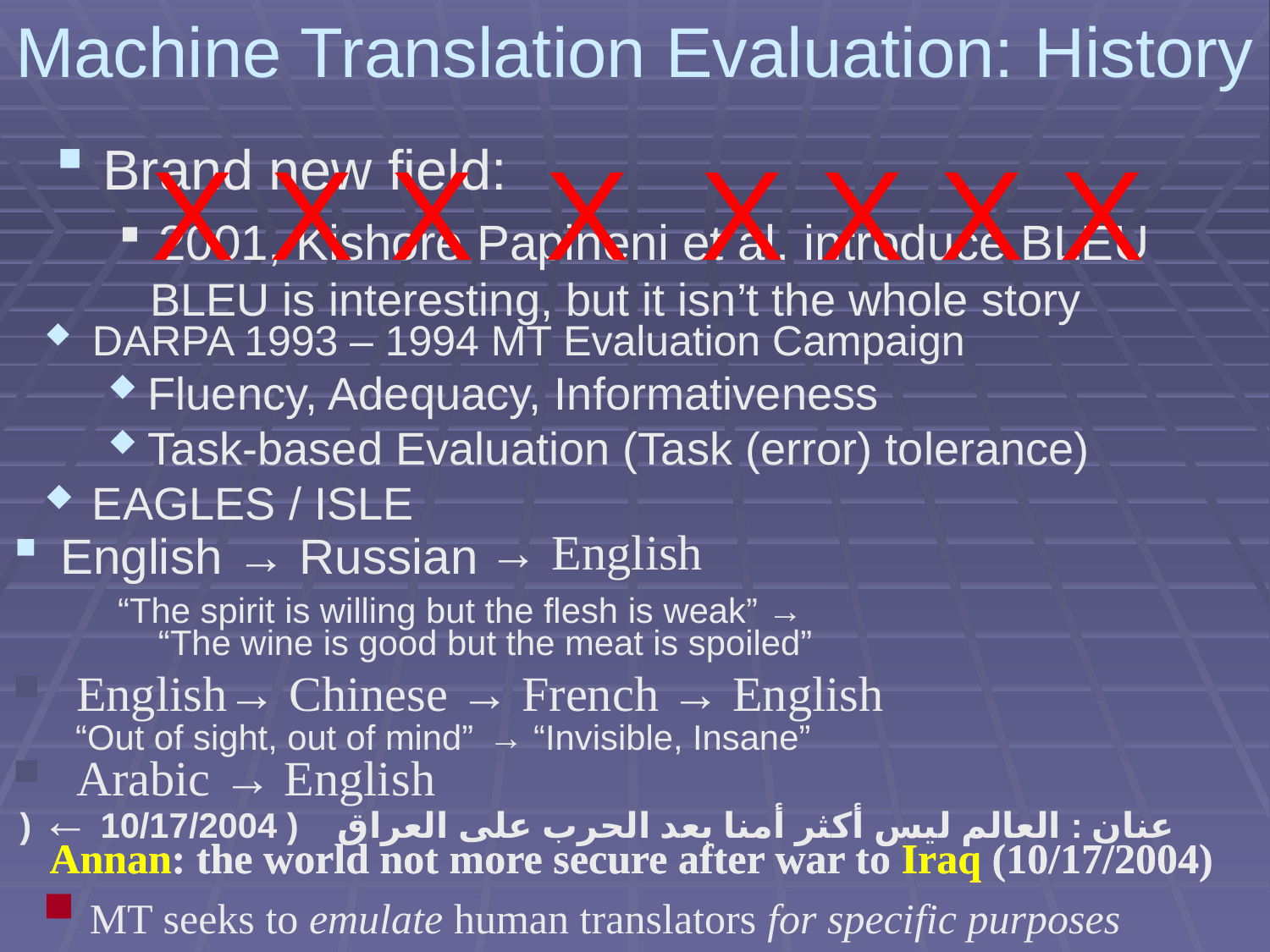

# Machine Translation Evaluation: History
Brand new field:
2001, Kishore Papineni et al. introduce BLEU
X X X  X  X X X X
BLEU is interesting, but it isn’t the whole story
DARPA 1993 – 1994 MT Evaluation Campaign
Fluency, Adequacy, Informativeness
Task-based Evaluation (Task (error) tolerance)
EAGLES / ISLE
→ English
English → Russian
“The spirit is willing but the flesh is weak” →
  “The wine is good but the meat is spoiled”
English→ Chinese → French → English
“Out of sight, out of mind”
→ “Invisible, Insane”
Arabic → English
عنان : العالم ليس أكثر أمنا بعد الحرب على العراق    ( 10/17/2004 ← (
Annan: the world not more secure after war to Iraq (10/17/2004)
Annan: the world not more secure after war to Iraq (10/17/2004)
 MT seeks to emulate human translators for specific purposes